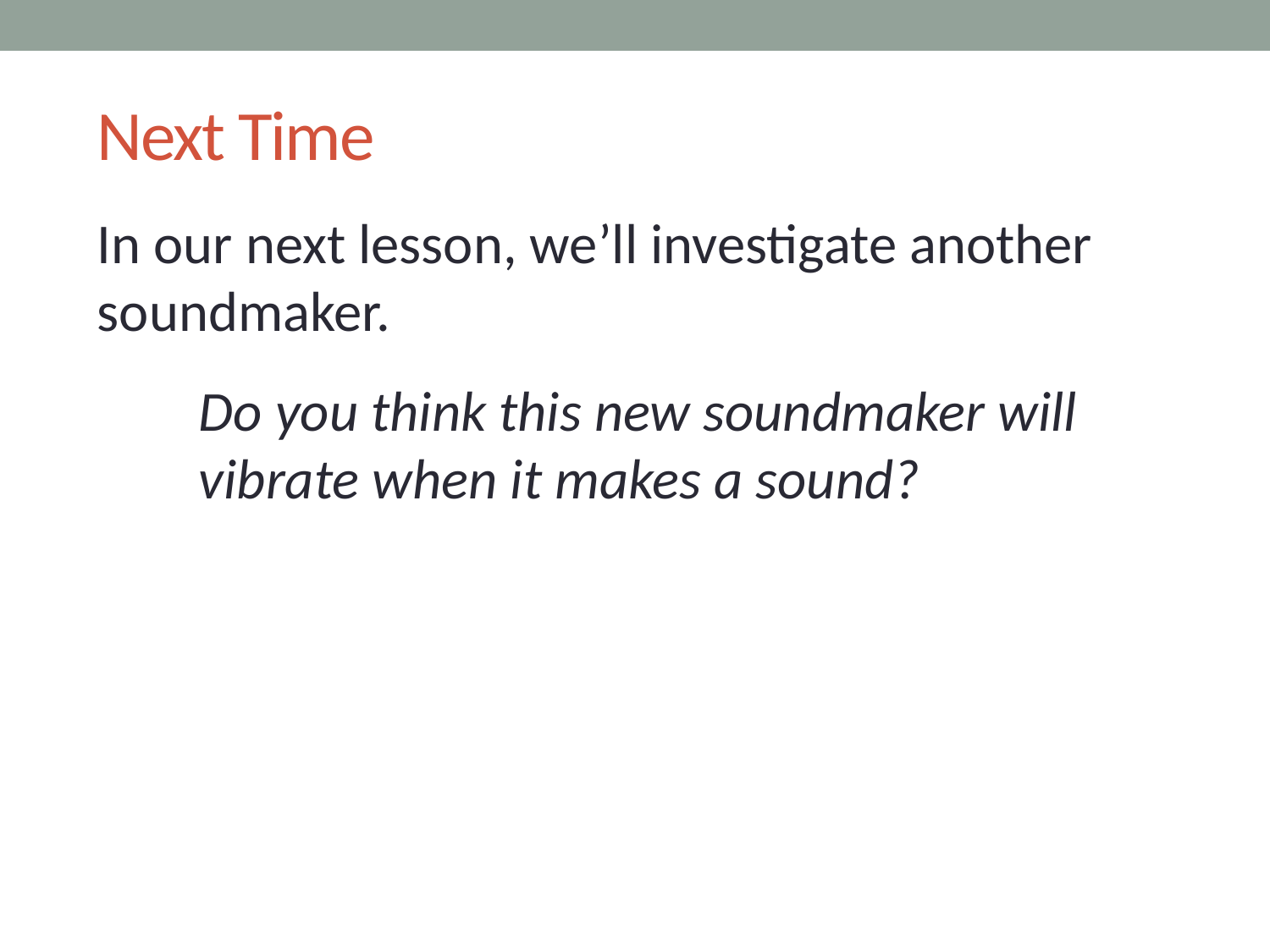

# Next Time
In our next lesson, we’ll investigate another soundmaker.
Do you think this new soundmaker will vibrate when it makes a sound?